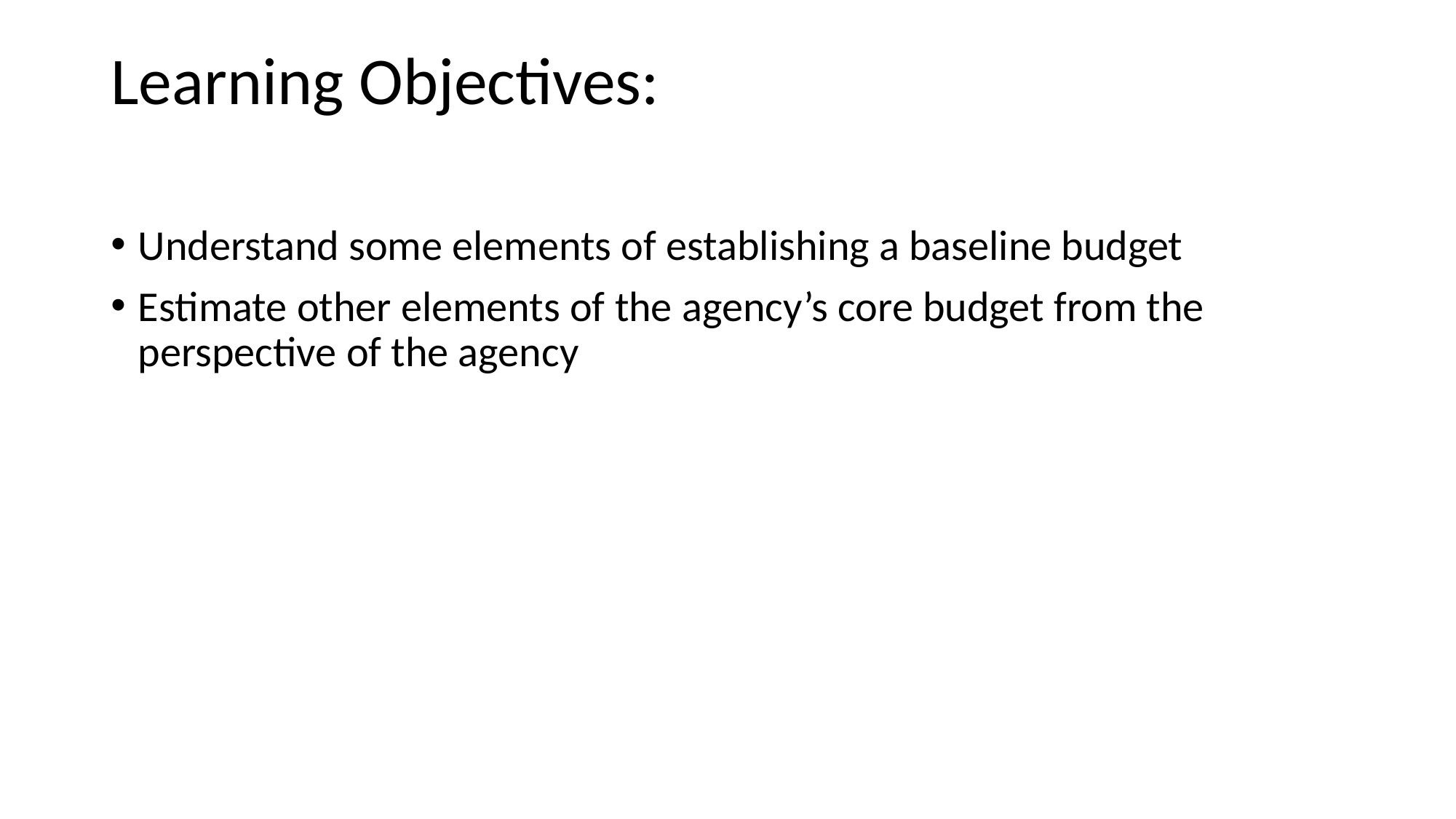

# Learning Objectives:
Understand some elements of establishing a baseline budget
Estimate other elements of the agency’s core budget from the perspective of the agency